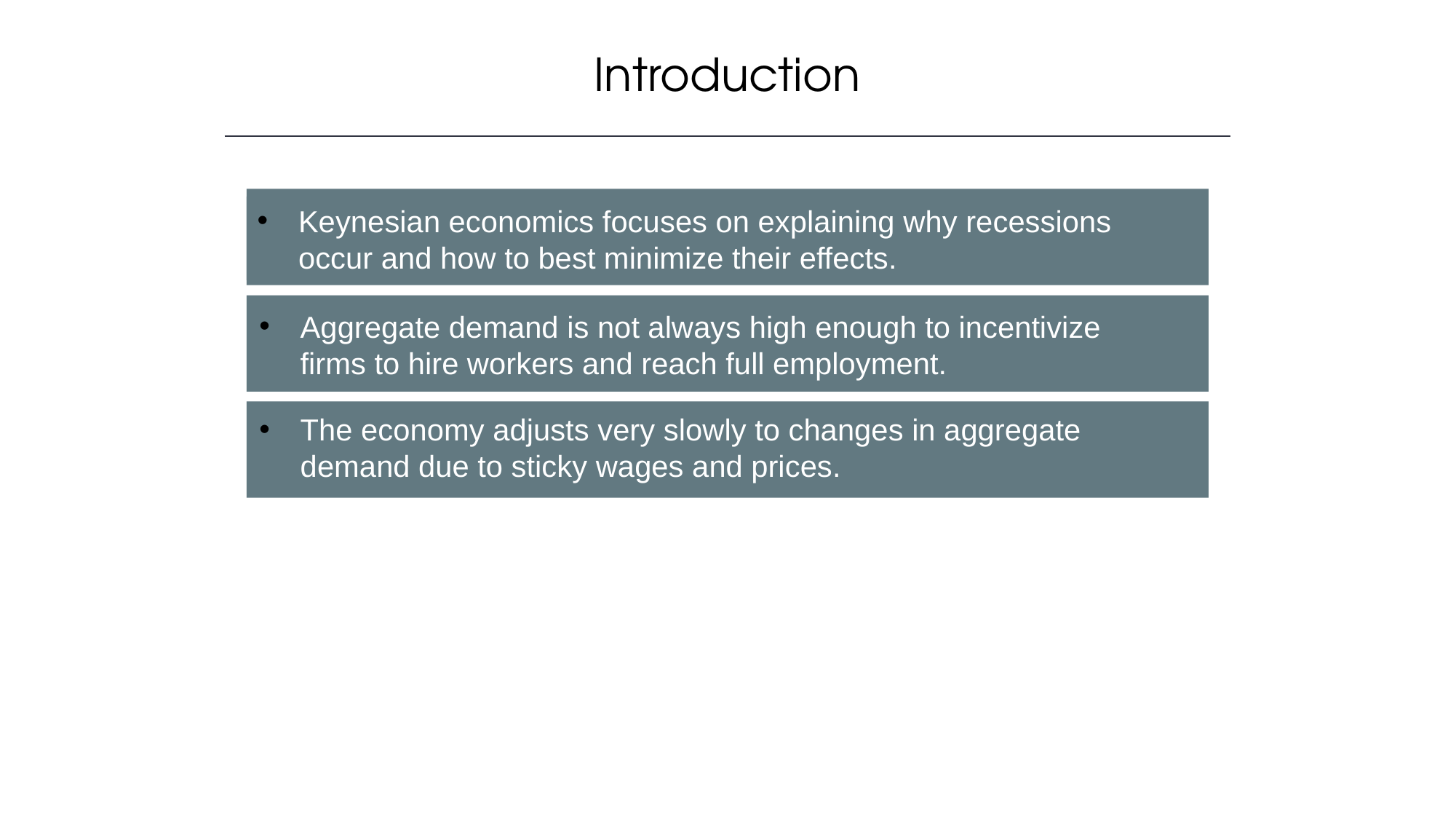

Introduction
HAWKES LEARNING

Keynesian economics focuses on explaining why recessions occur and how to best minimize their effects.

Aggregate demand is not always high enough to incentivize firms to hire workers and reach full employment.

The economy adjusts very slowly to changes in aggregate demand due to sticky wages and prices.